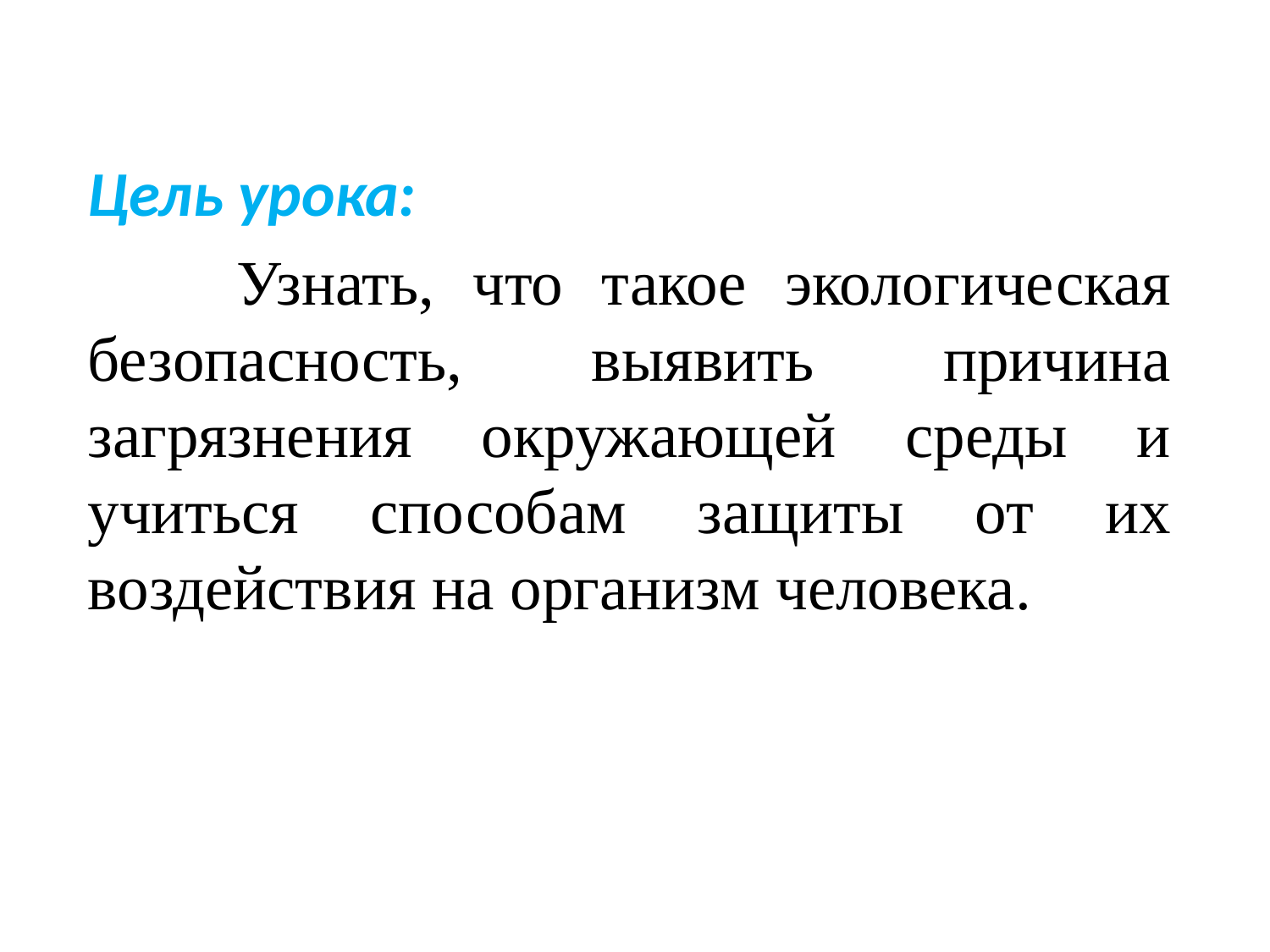

Цель урока:
 	Узнать, что такое экологическая безопасность, выявить причина загрязнения окружающей среды и учиться способам защиты от их воздействия на организм человека.